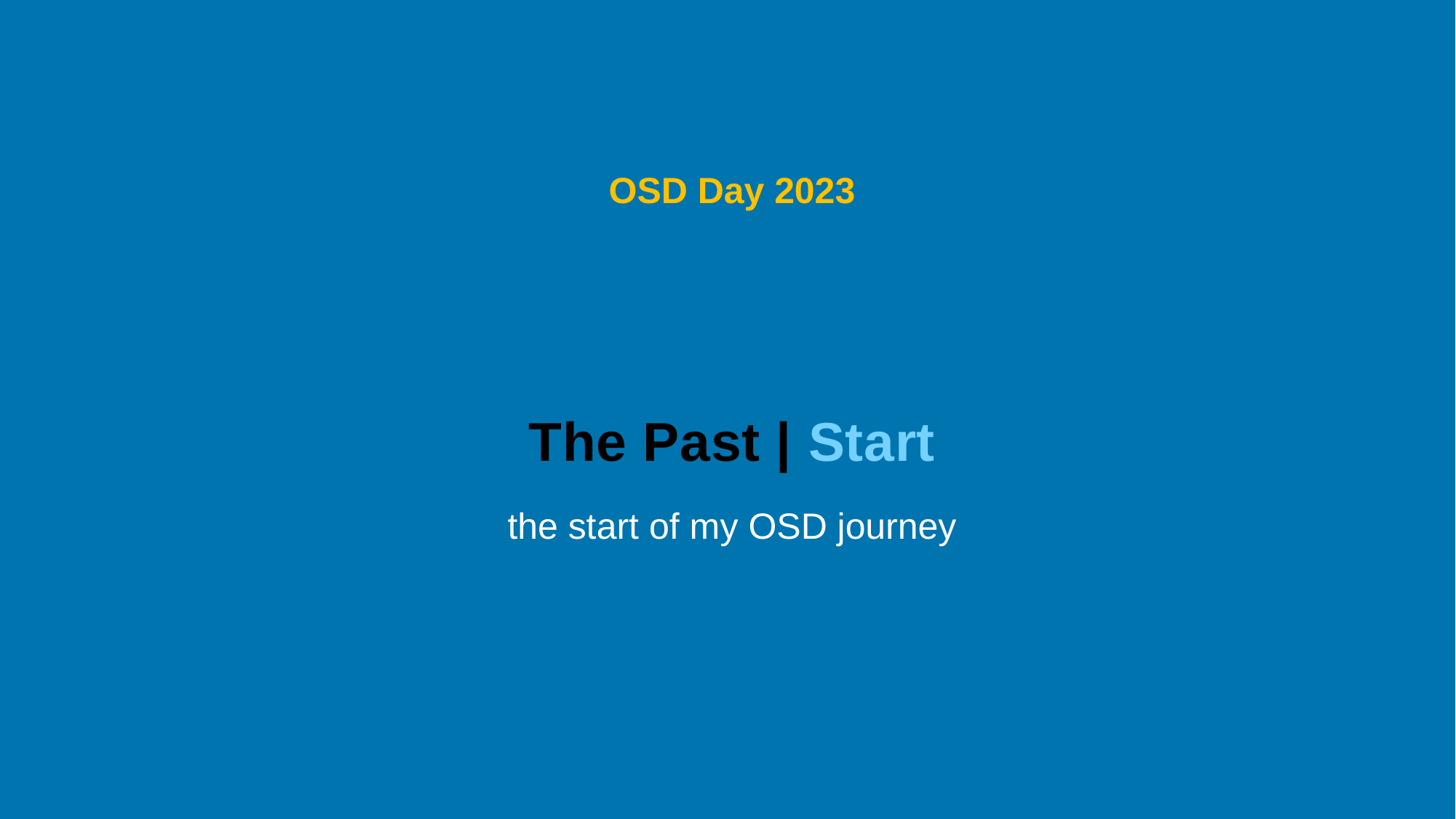

OSD Day 2023
# The Past | Start
the start of my OSD journey